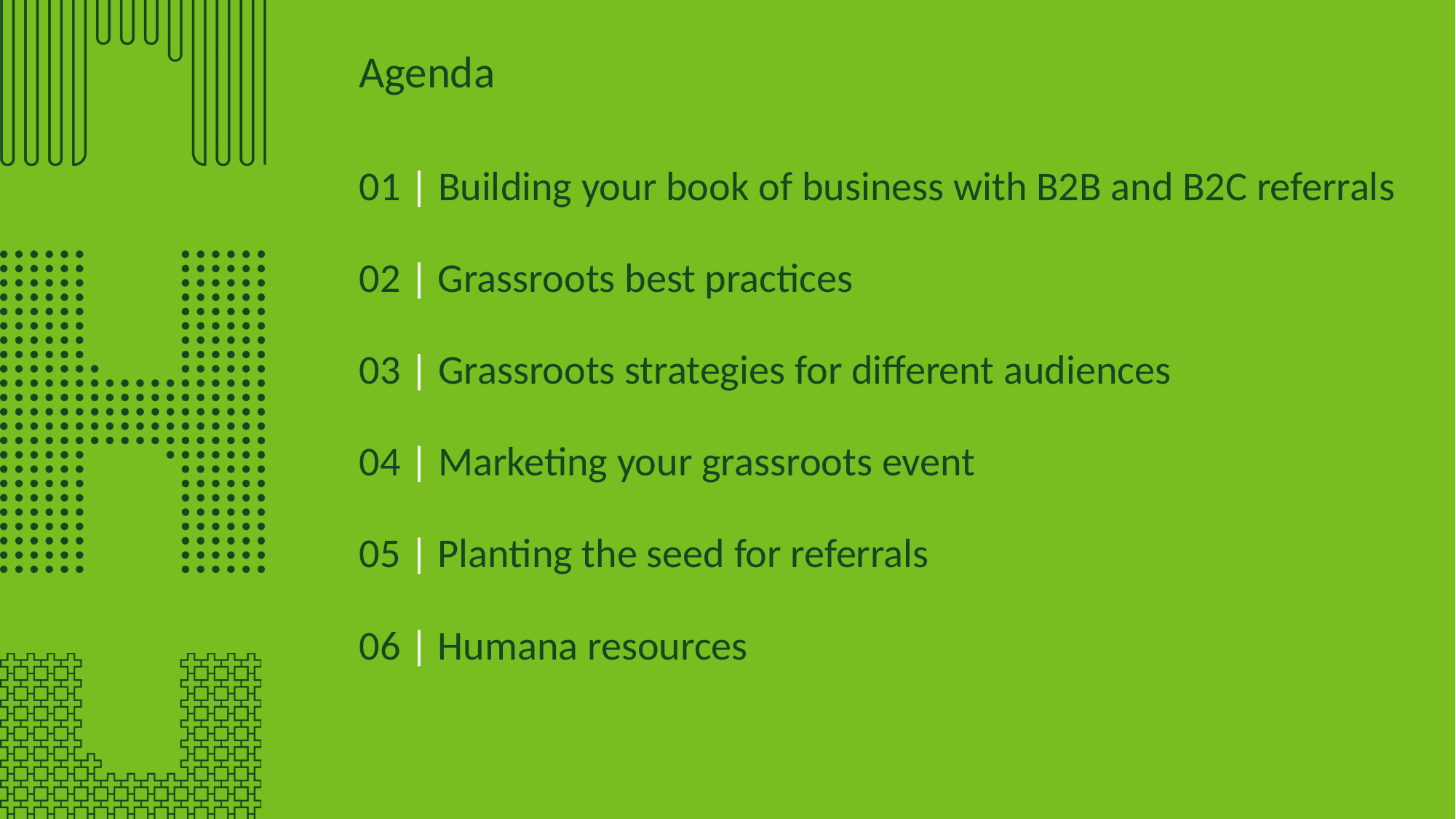

# Agenda
01 | Building your book of business with B2B and B2C referrals
02 | Grassroots best practices
03 | Grassroots strategies for different audiences
04 | Marketing your grassroots event
05 | Planting the seed for referrals
06 | Humana resources